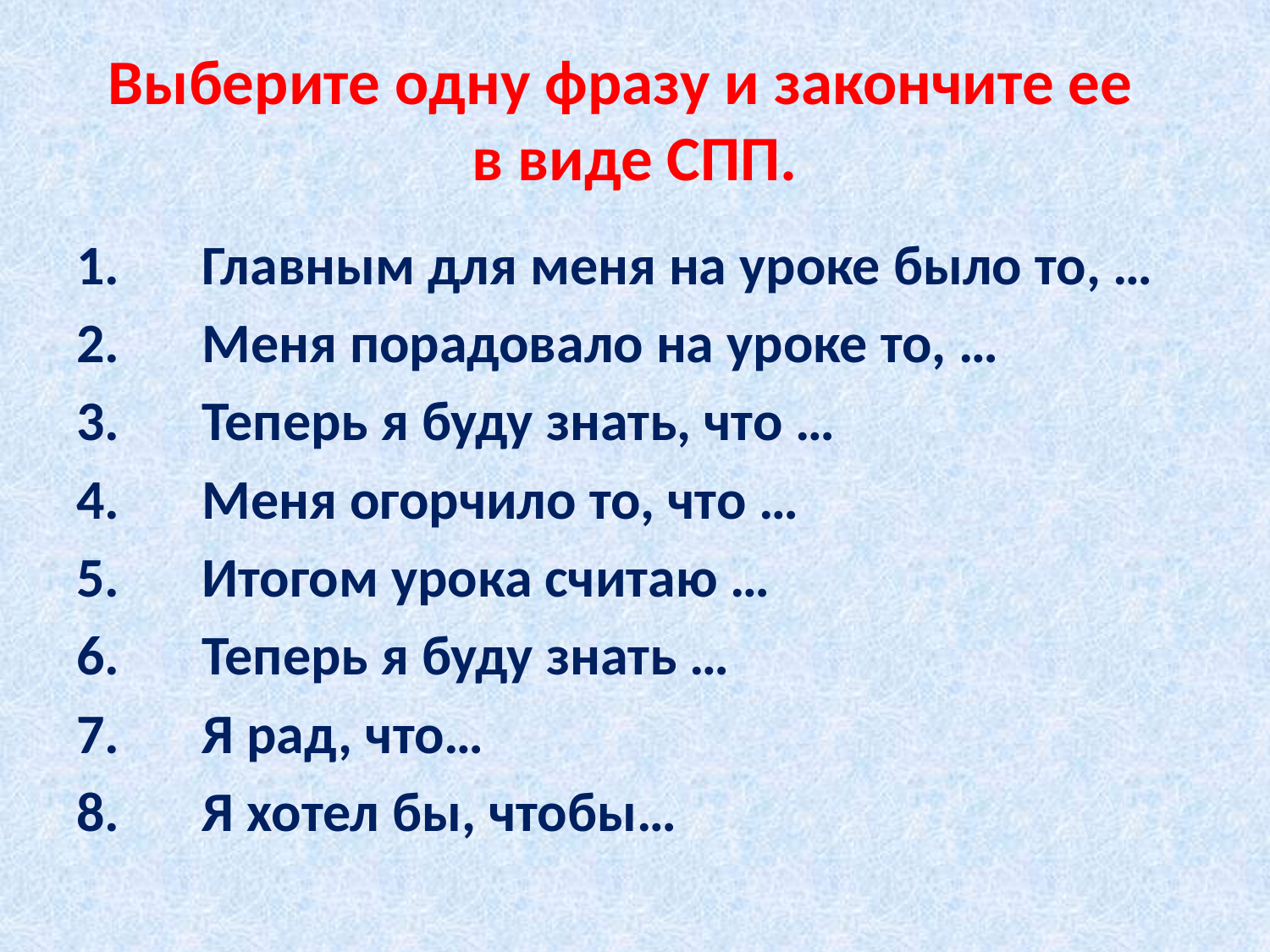

# Выберите одну фразу и закончите ее в виде СПП.
1.	Главным для меня на уроке было то, …
2.	Меня порадовало на уроке то, …
3.	Теперь я буду знать, что …
4.	Меня огорчило то, что …
5.	Итогом урока считаю …
6.	Теперь я буду знать …
7.	Я рад, что…
8.	Я хотел бы, чтобы…